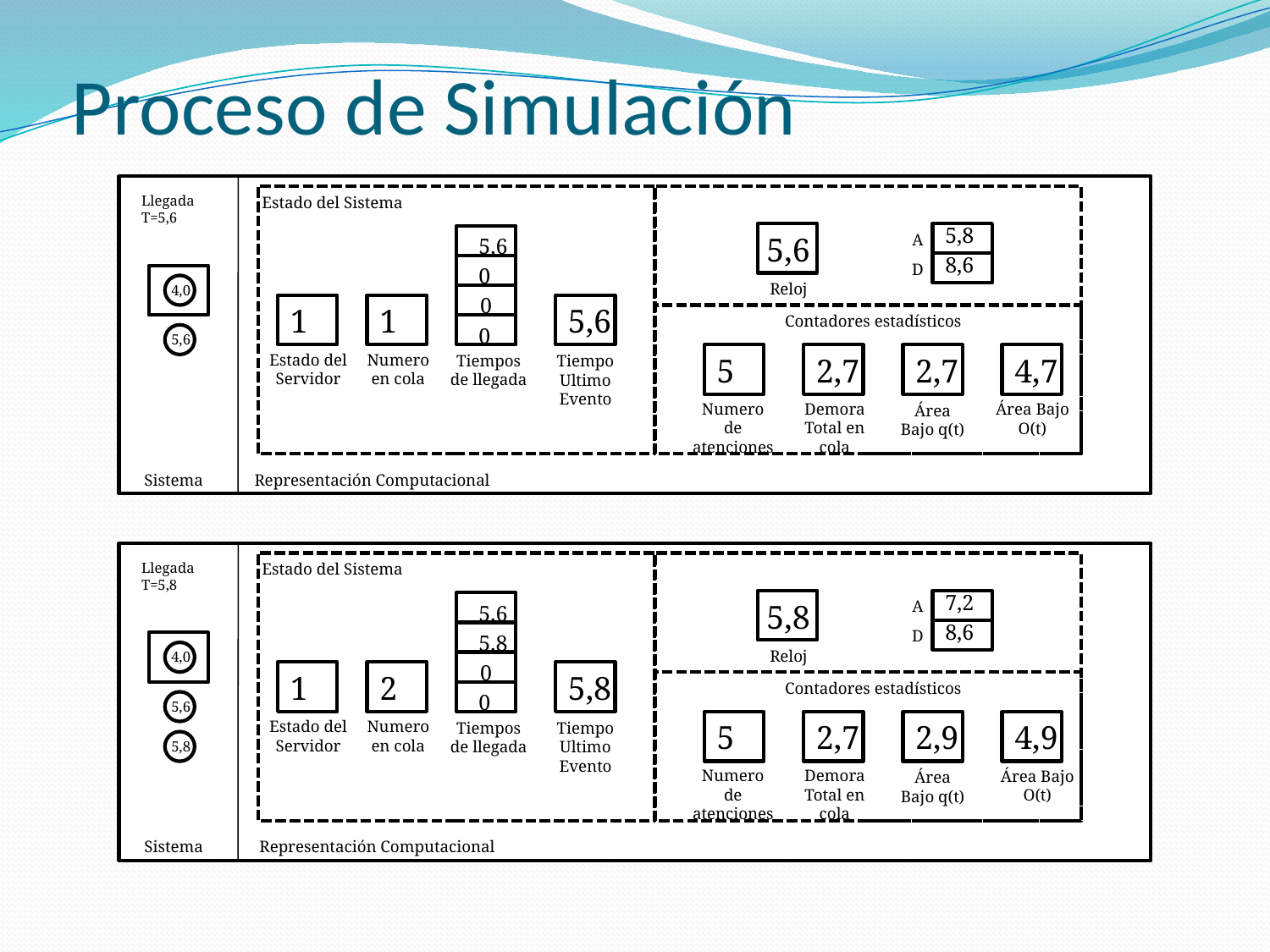

Proceso de Simulación

Llegada
T=5,6
Estado del Sistema

5,8

A

5,6

5,6
8,6
D

0

Reloj
4,0

0

1
1
5,6

Contadores estadísticos

0
5,6

Numero en cola
Estado del Servidor
Tiempos de llegada
Tiempo Ultimo Evento

5

2,7

2,7

4,7
Numero de atenciones
Demora Total en cola
Área Bajo O(t)
Área Bajo q(t)
Sistema
Representación Computacional

Llegada
T=5,8
Estado del Sistema

7,2

A

5,8

5,6
8,6
D

5,8

Reloj
4,0

0

1
2
5,8

Contadores estadísticos

0
5,6

Numero en cola
Estado del Servidor
Tiempos de llegada
Tiempo Ultimo Evento

5

2,7

2,9

4,9
5,8

Numero de atenciones
Demora Total en cola
Área Bajo O(t)
Área Bajo q(t)
Sistema
Representación Computacional